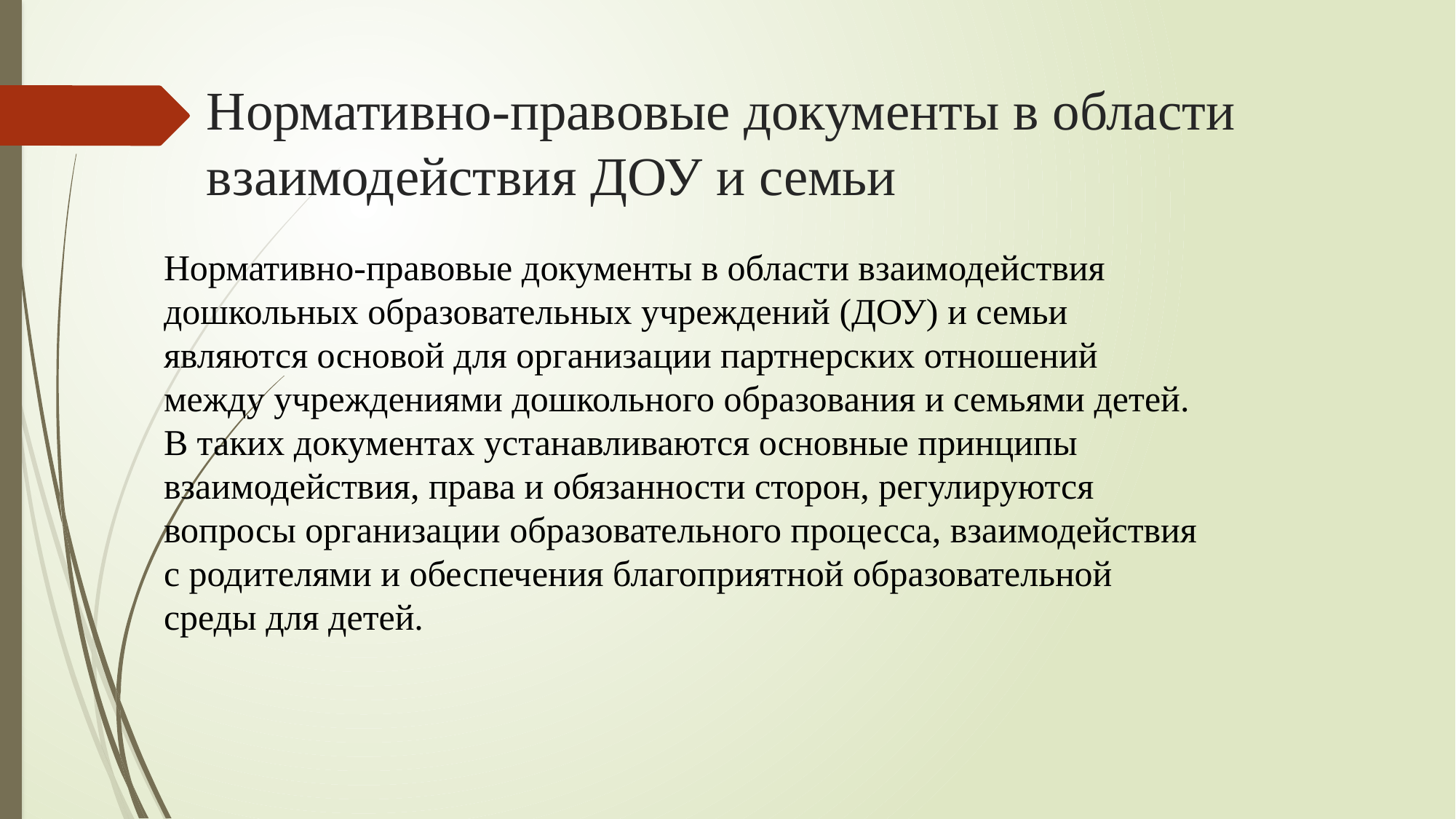

# Нормативно-правовые документы в области взаимодействия ДОУ и семьи
Нормативно-правовые документы в области взаимодействия дошкольных образовательных учреждений (ДОУ) и семьи являются основой для организации партнерских отношений между учреждениями дошкольного образования и семьями детей. В таких документах устанавливаются основные принципы взаимодействия, права и обязанности сторон, регулируются вопросы организации образовательного процесса, взаимодействия с родителями и обеспечения благоприятной образовательной среды для детей.